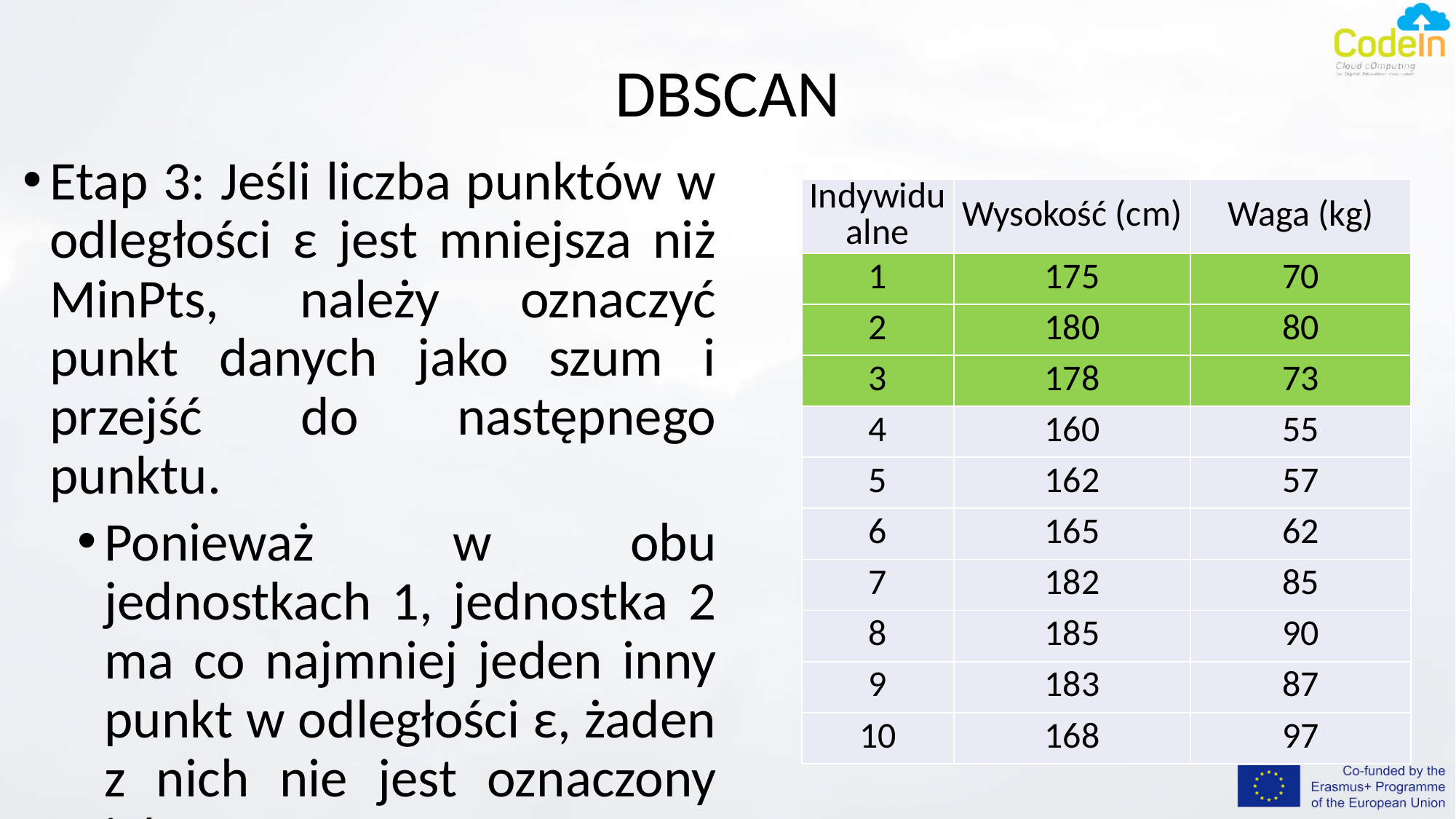

# DBSCAN
Etap 3: Jeśli liczba punktów w odległości ε jest mniejsza niż MinPts, należy oznaczyć punkt danych jako szum i przejść do następnego punktu.
Ponieważ w obu jednostkach 1, jednostka 2 ma co najmniej jeden inny punkt w odległości ε, żaden z nich nie jest oznaczony jako szum.
| Indywidualne | Wysokość (cm) | Waga (kg) |
| --- | --- | --- |
| 1 | 175 | 70 |
| 2 | 180 | 80 |
| 3 | 178 | 73 |
| 4 | 160 | 55 |
| 5 | 162 | 57 |
| 6 | 165 | 62 |
| 7 | 182 | 85 |
| 8 | 185 | 90 |
| 9 | 183 | 87 |
| 10 | 168 | 97 |